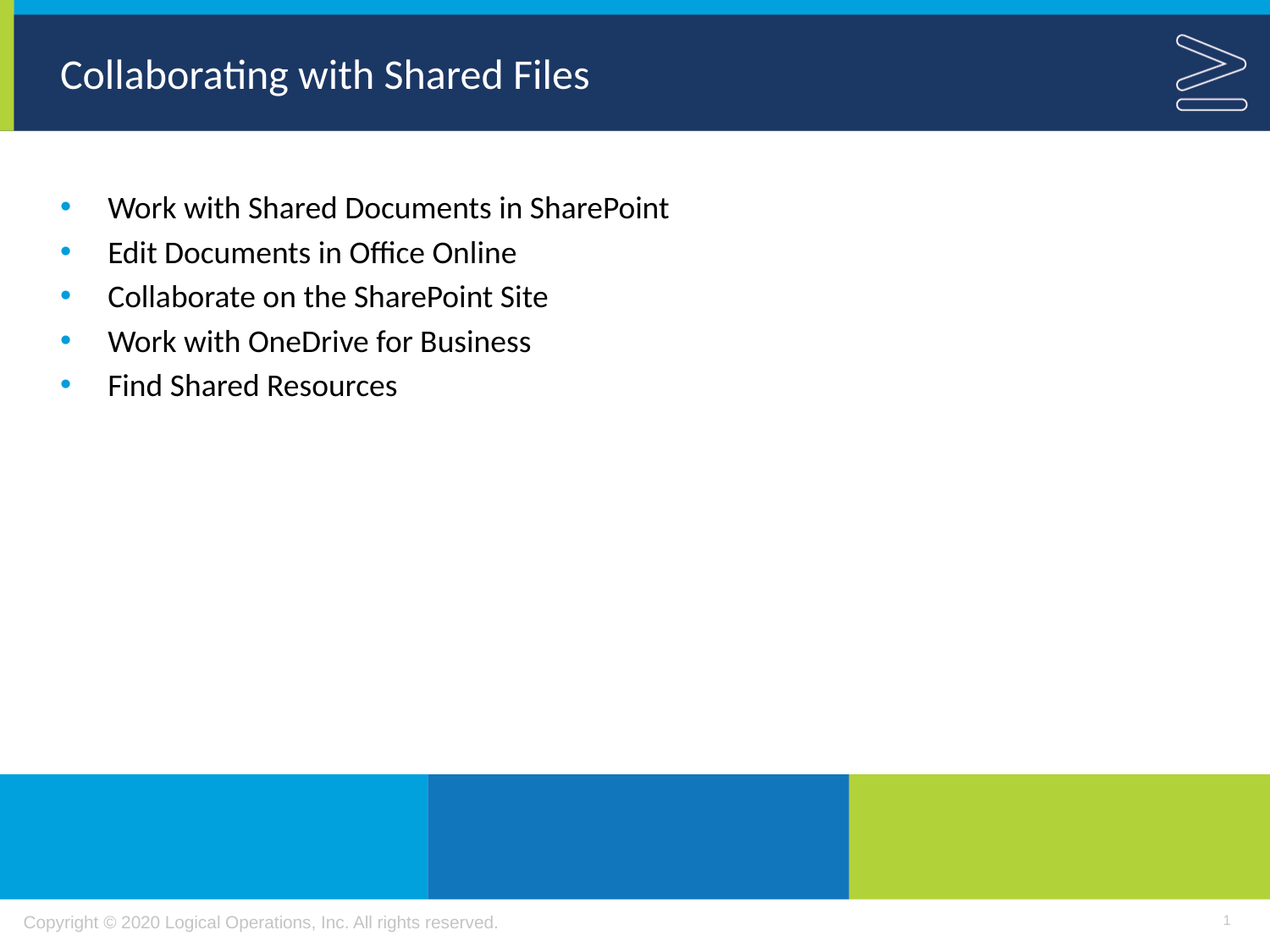

# Collaborating with Shared Files
Work with Shared Documents in SharePoint
Edit Documents in Office Online
Collaborate on the SharePoint Site
Work with OneDrive for Business
Find Shared Resources
1